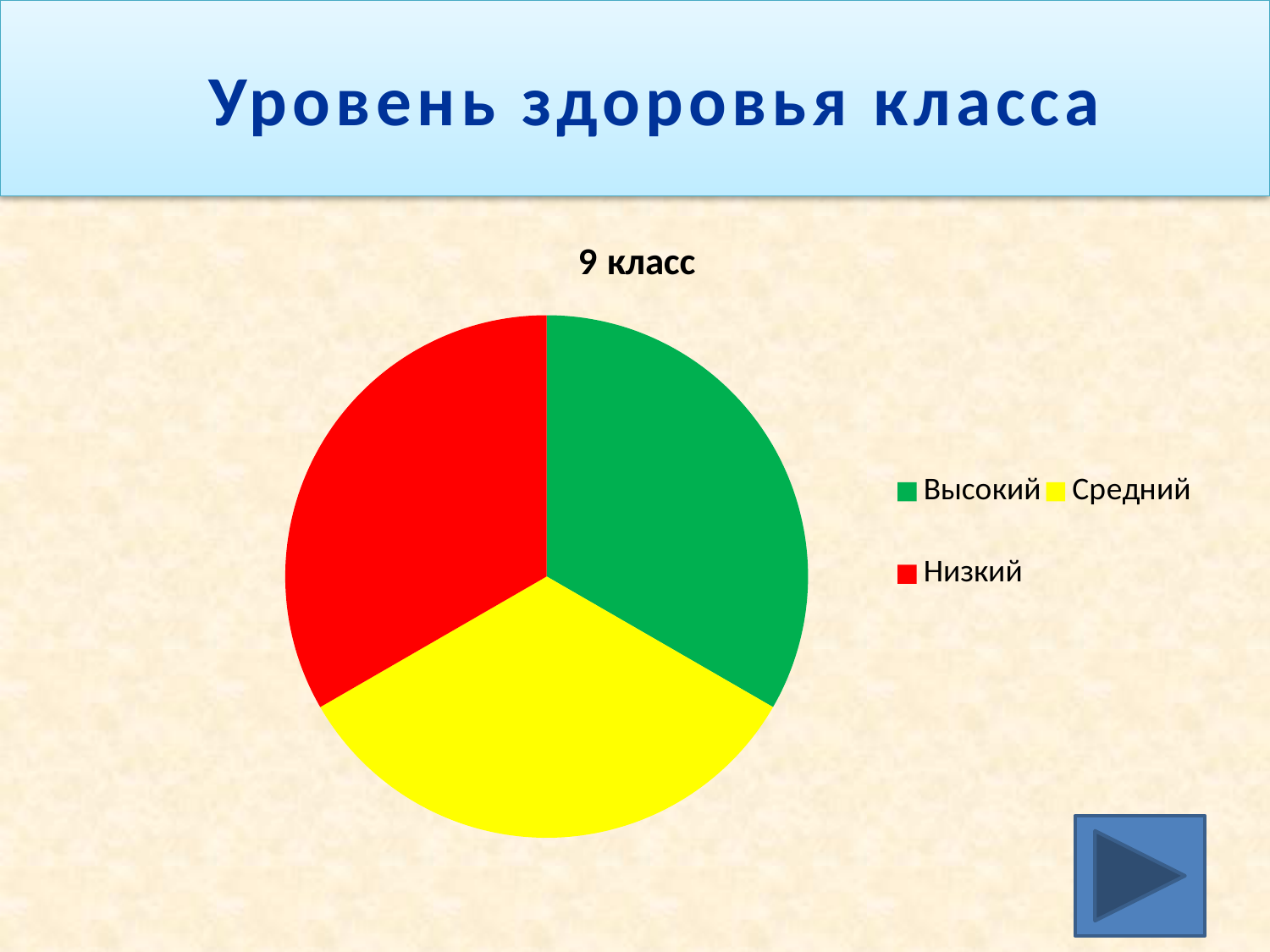

#
Уровень здоровья класса

### Chart:

| Category | 9 класс |
|---|---|
| Высокий | 8.0 |
| Средний | 8.0 |
| Низкий | 8.0 |